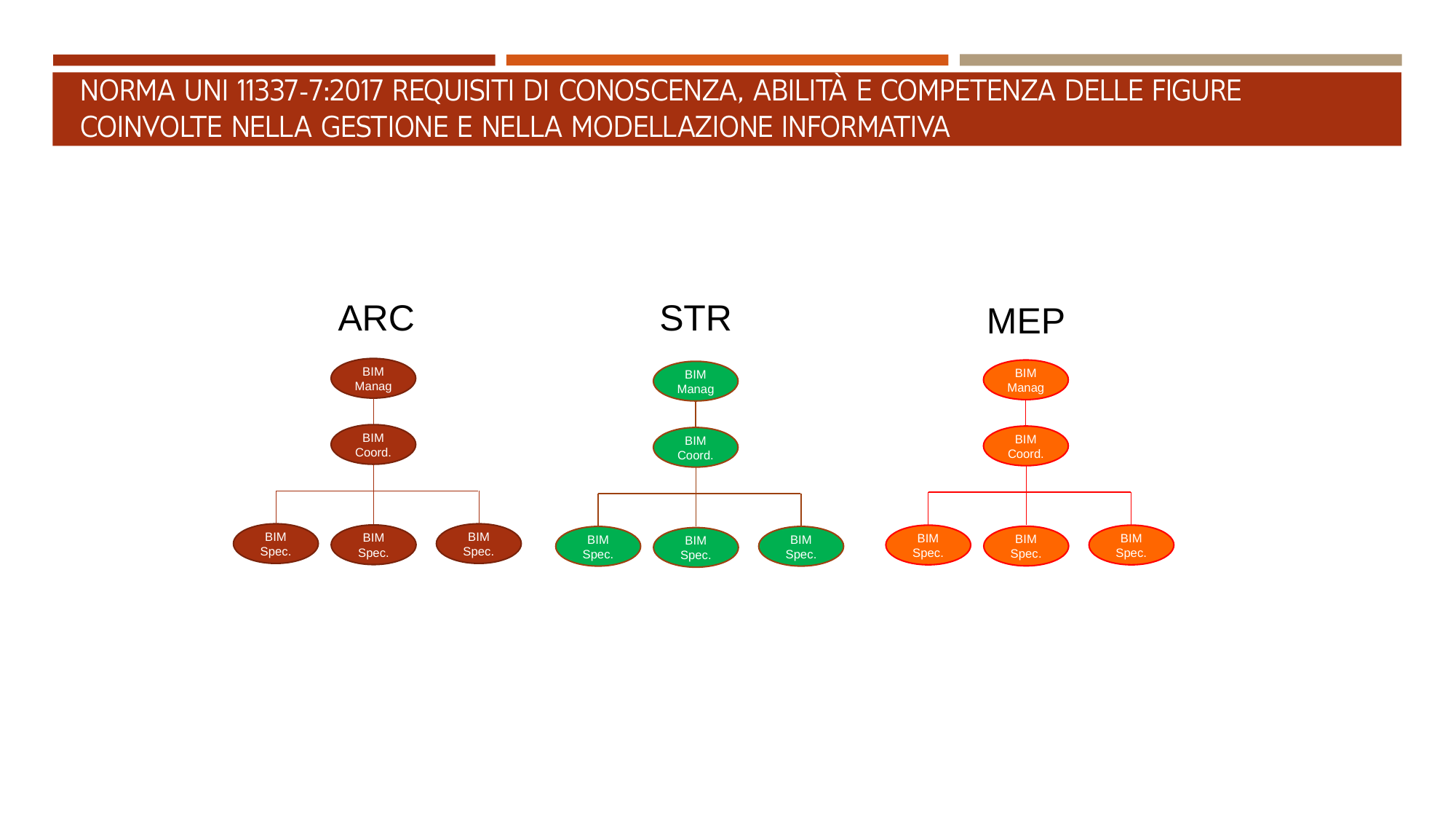

# Norma UNI 11337-7:2017 Requisiti di conoscenza, abilità e competenza delle figure coinvolte nella gestione e nella modellazione informativa
STR
BIM Manag
BIM Coord.
BIM Spec.
BIM Spec.
BIM Spec.
ARC
BIM Manag
BIM Coord.
BIM Spec.
BIM Spec.
BIM Spec.
MEP
BIM Manag
BIM Coord.
BIM Spec.
BIM Spec.
BIM Spec.